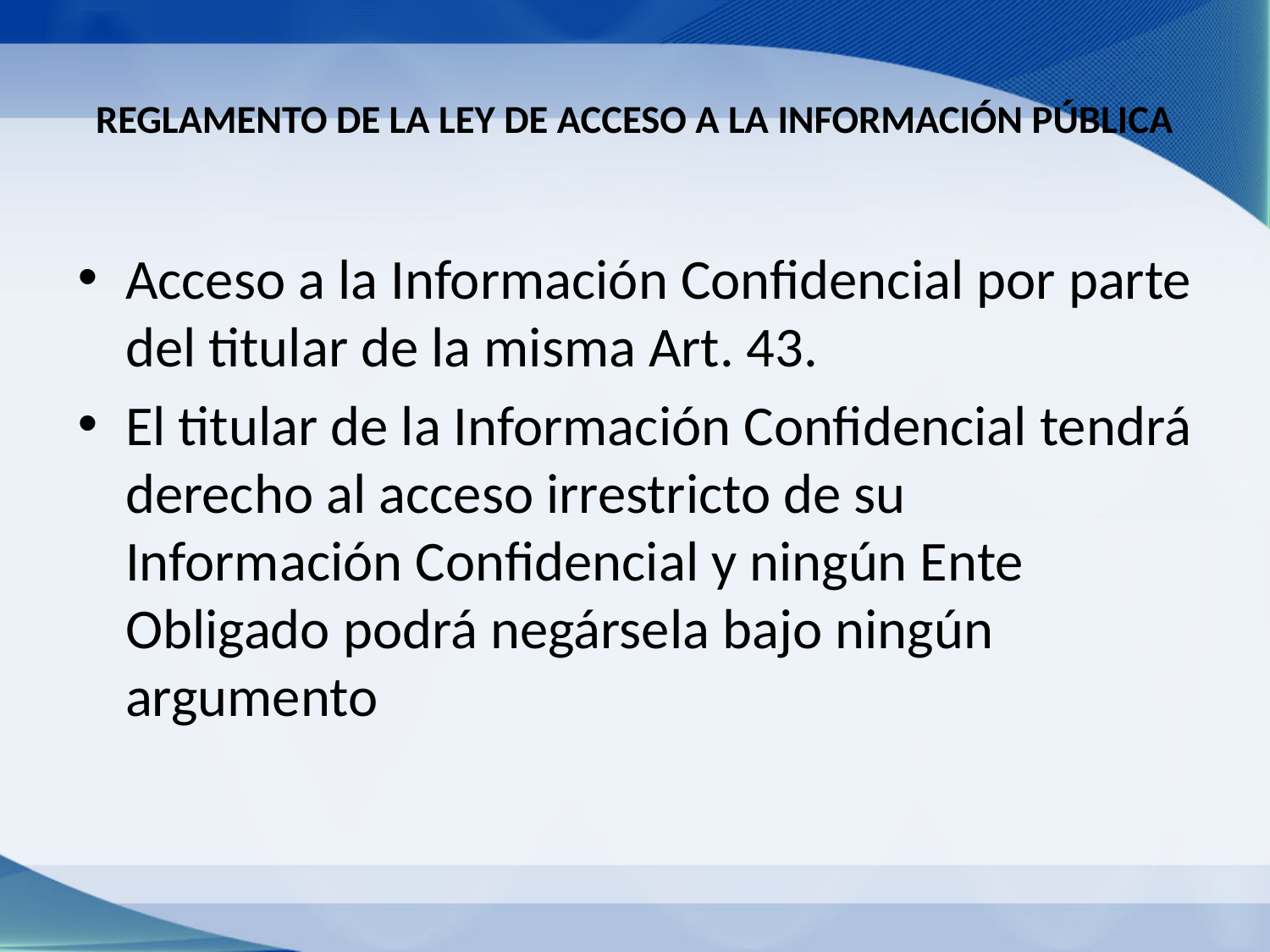

# REGLAMENTO DE LA LEY DE ACCESO A LA INFORMACIÓN PÚBLICA
Acceso a la Información Confidencial por parte del titular de la misma Art. 43.
El titular de la Información Confidencial tendrá derecho al acceso irrestricto de su Información Confidencial y ningún Ente Obligado podrá negársela bajo ningún argumento